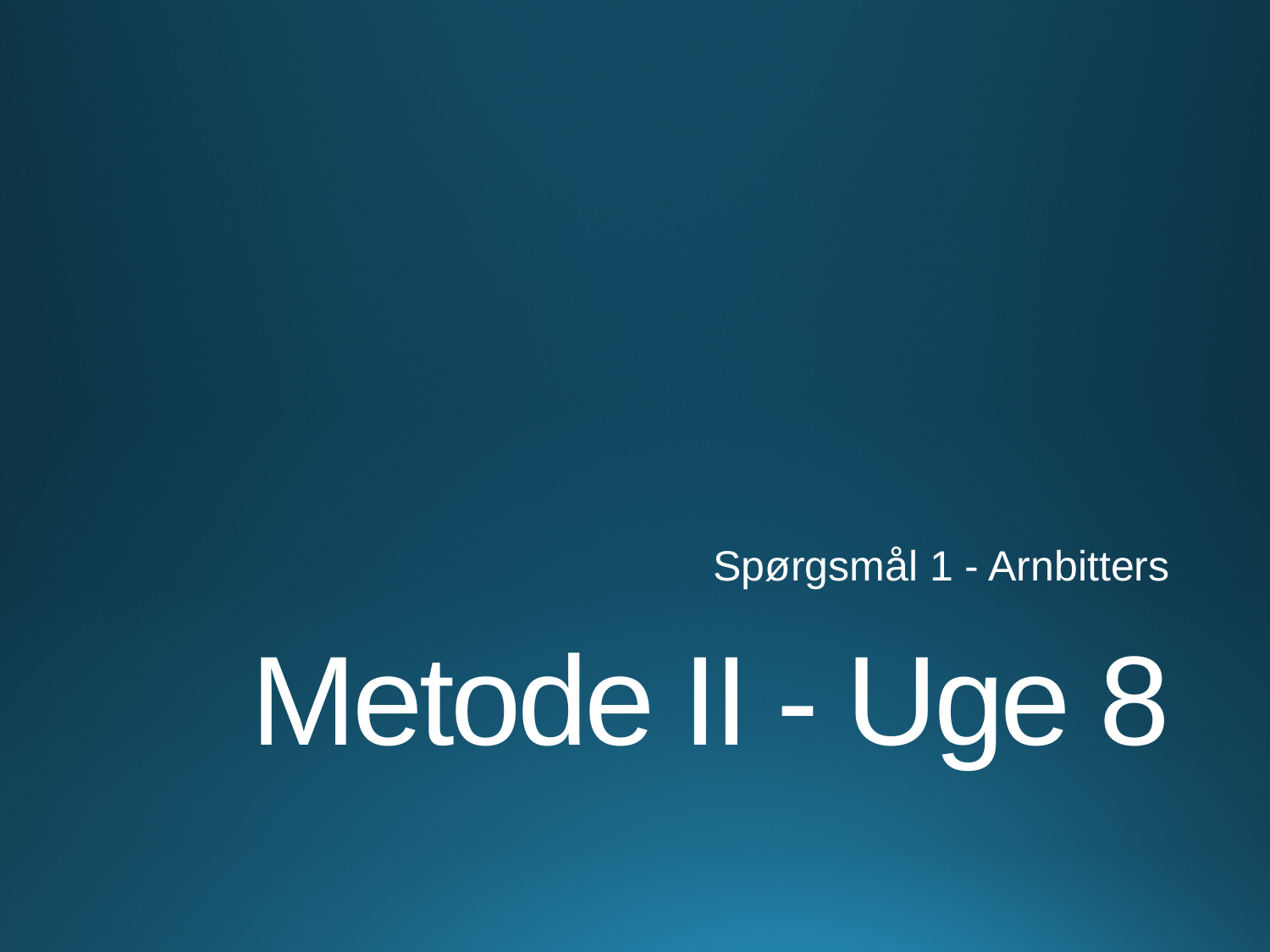

Spørgsmål 1 - Arnbitters
# Metode II - Uge 8